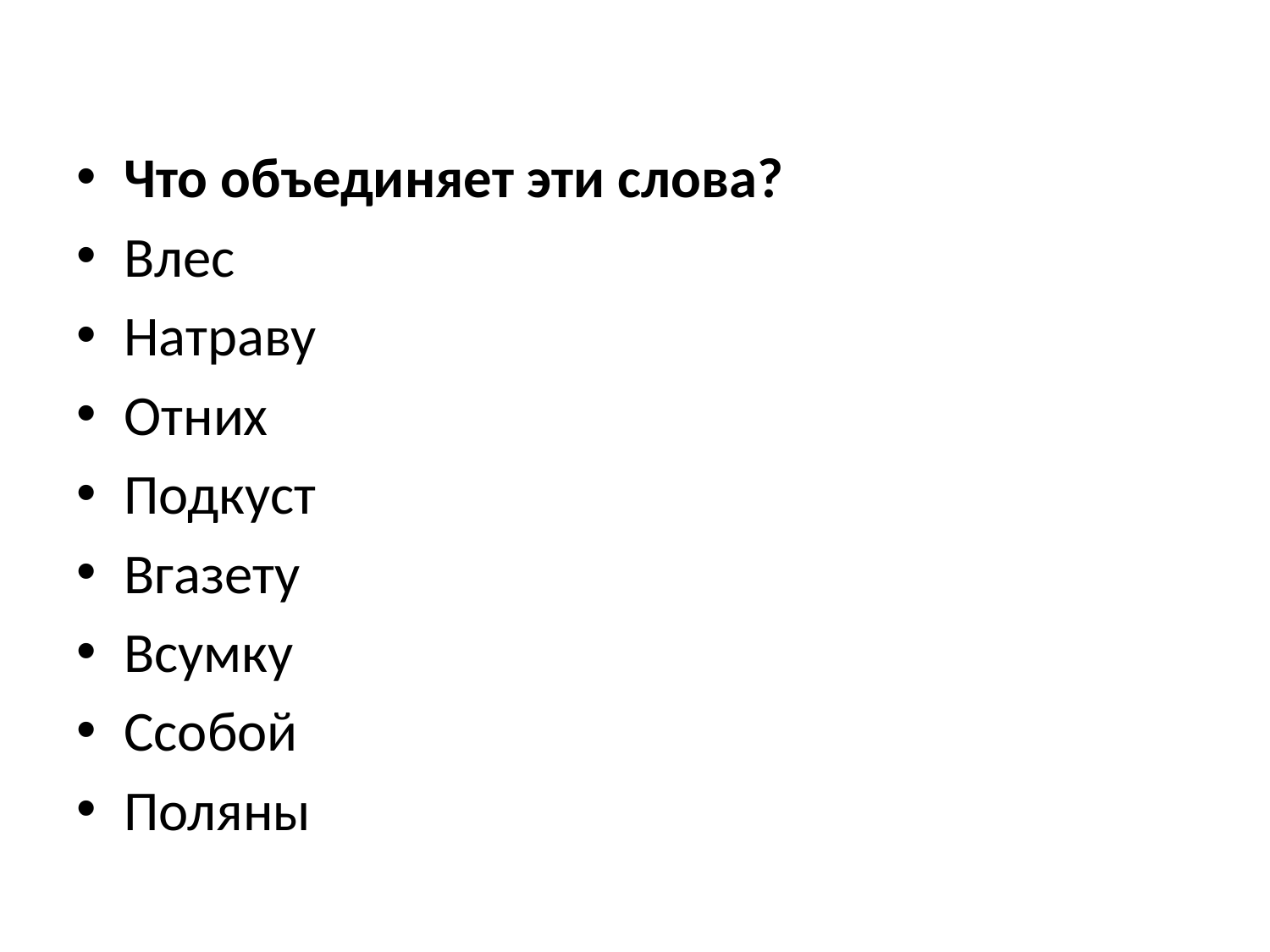

Что объединяет эти слова?
Влес
Натраву
Отних
Подкуст
Вгазету
Всумку
Ссобой
Поляны